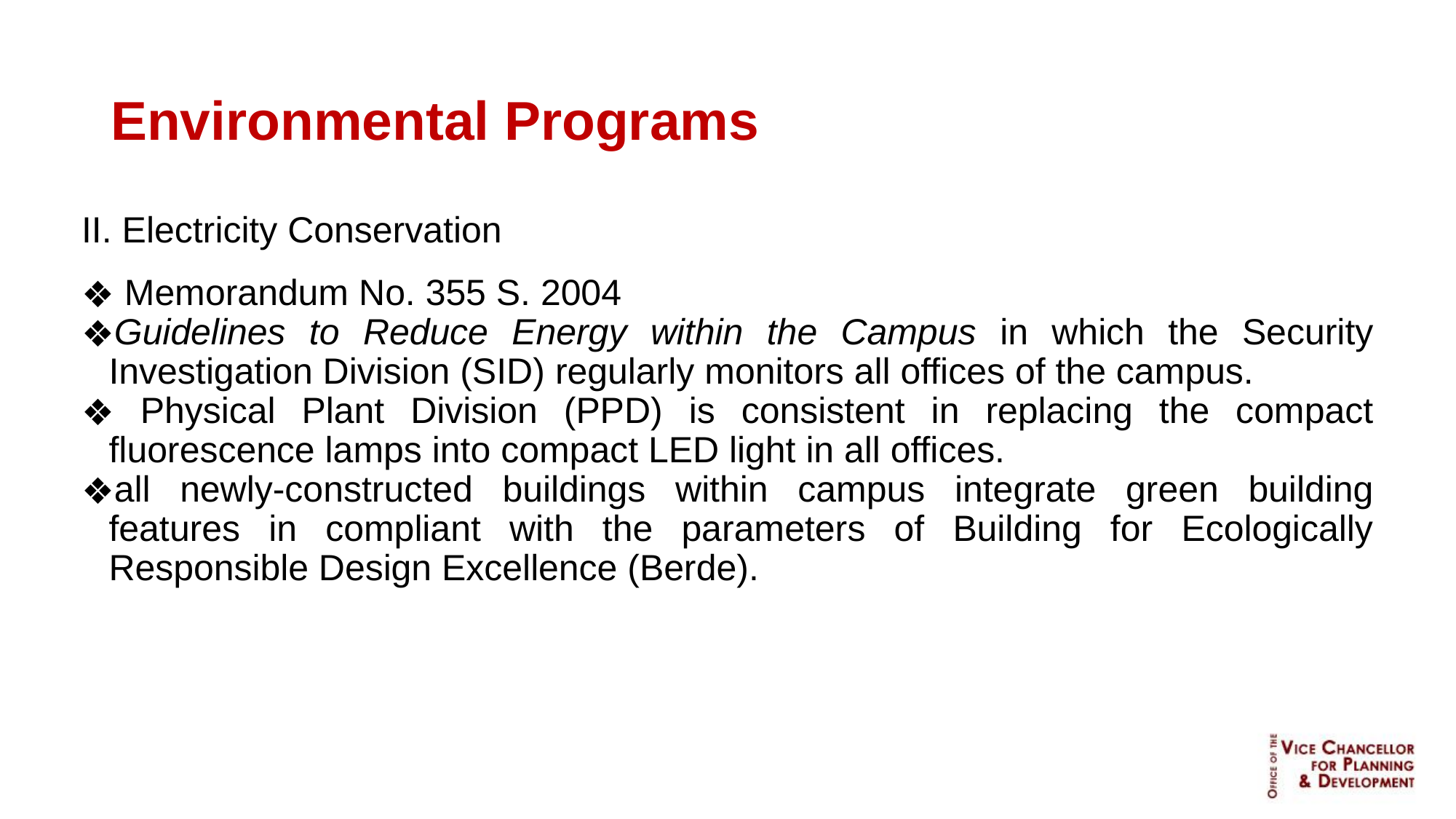

Environmental Programs
II. Electricity Conservation

 Memorandum No. 355 S. 2004
Guidelines to Reduce Energy within the Campus in which the Security Investigation Division (SID) regularly monitors all offices of the campus.
 Physical Plant Division (PPD) is consistent in replacing the compact fluorescence lamps into compact LED light in all offices.
all newly-constructed buildings within campus integrate green building features in compliant with the parameters of Building for Ecologically Responsible Design Excellence (Berde).